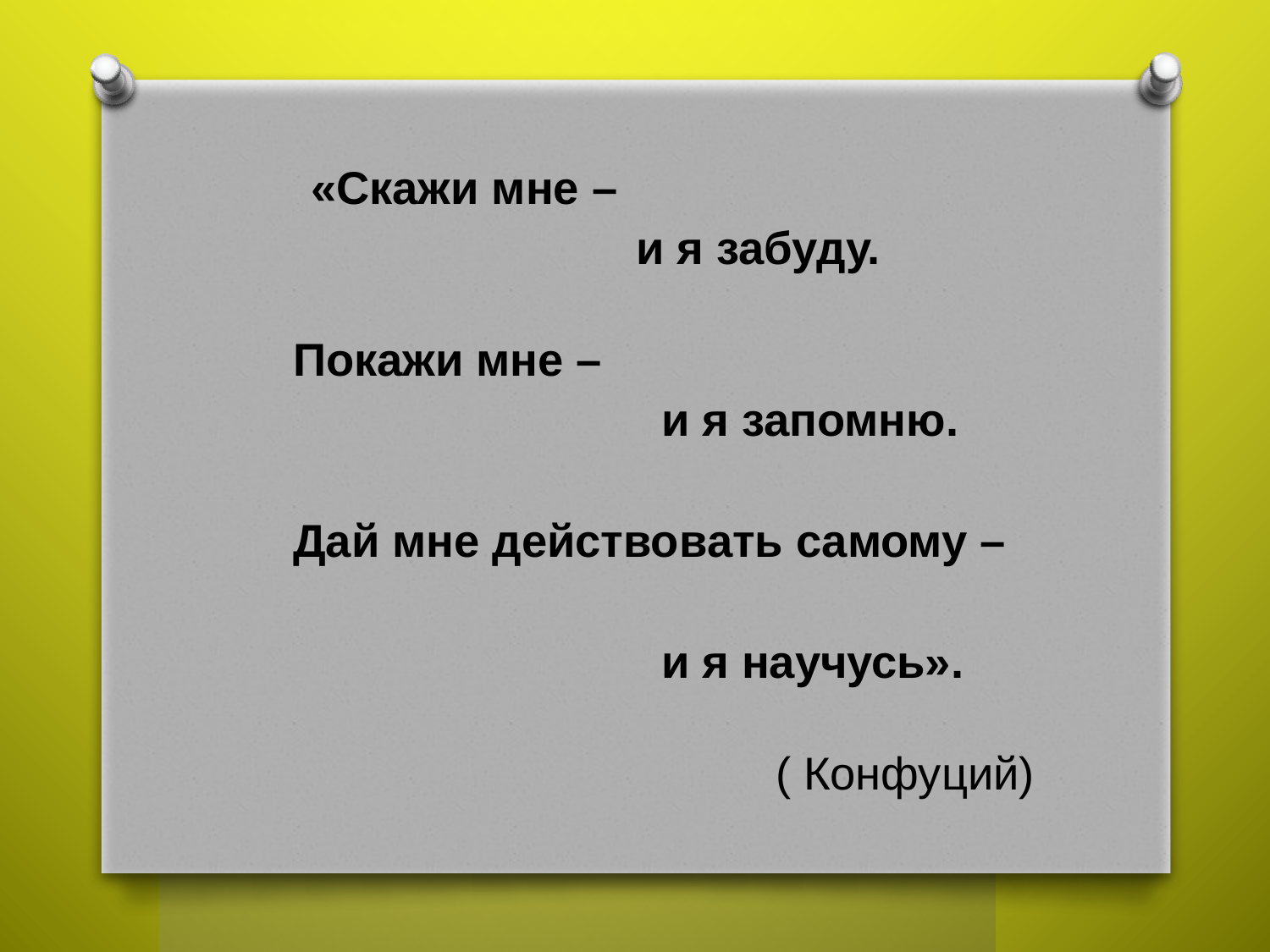

«Скажи мне –
                             и я забуду.
  Покажи мне –
                               и я запомню.

  Дай мне действовать самому –

                               и я научусь».
                                        ( Конфуций)